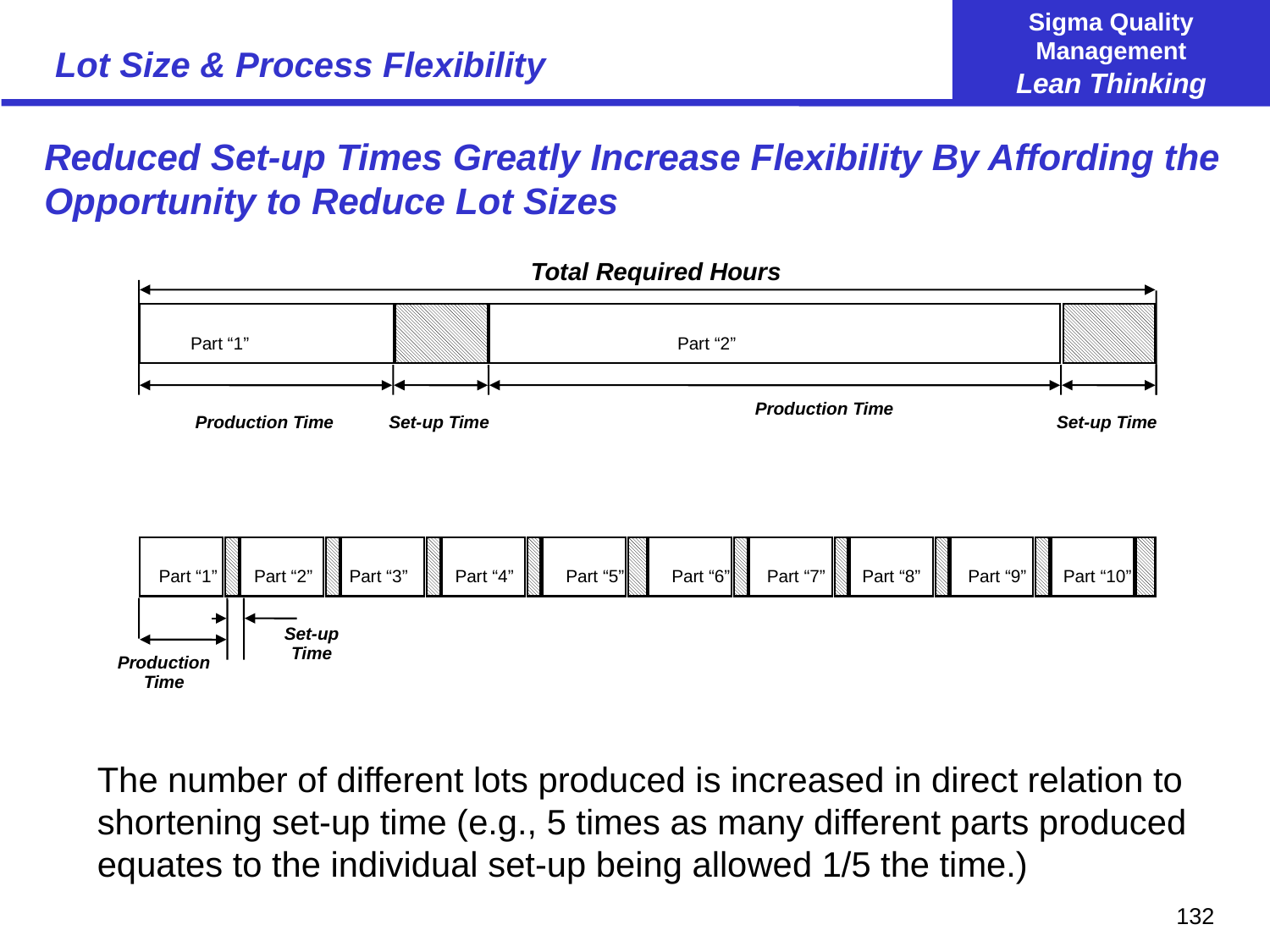

# Lot Size & Process Flexibility
Reduced Set-up Times Greatly Increase Flexibility By Affording the Opportunity to Reduce Lot Sizes
Total Required Hours

Production Time
Production Time
Set-up Time
Set-up Time

Set-up
Time

Production Time
Part “1”
Part “2”
Part “1”
Part “2”
Part “3”
Part “4”
Part “5”
Part “6”
Part “7”
Part “8”
Part “9”
Part “10”
The number of different lots produced is increased in direct relation to shortening set-up time (e.g., 5 times as many different parts produced equates to the individual set-up being allowed 1/5 the time.)